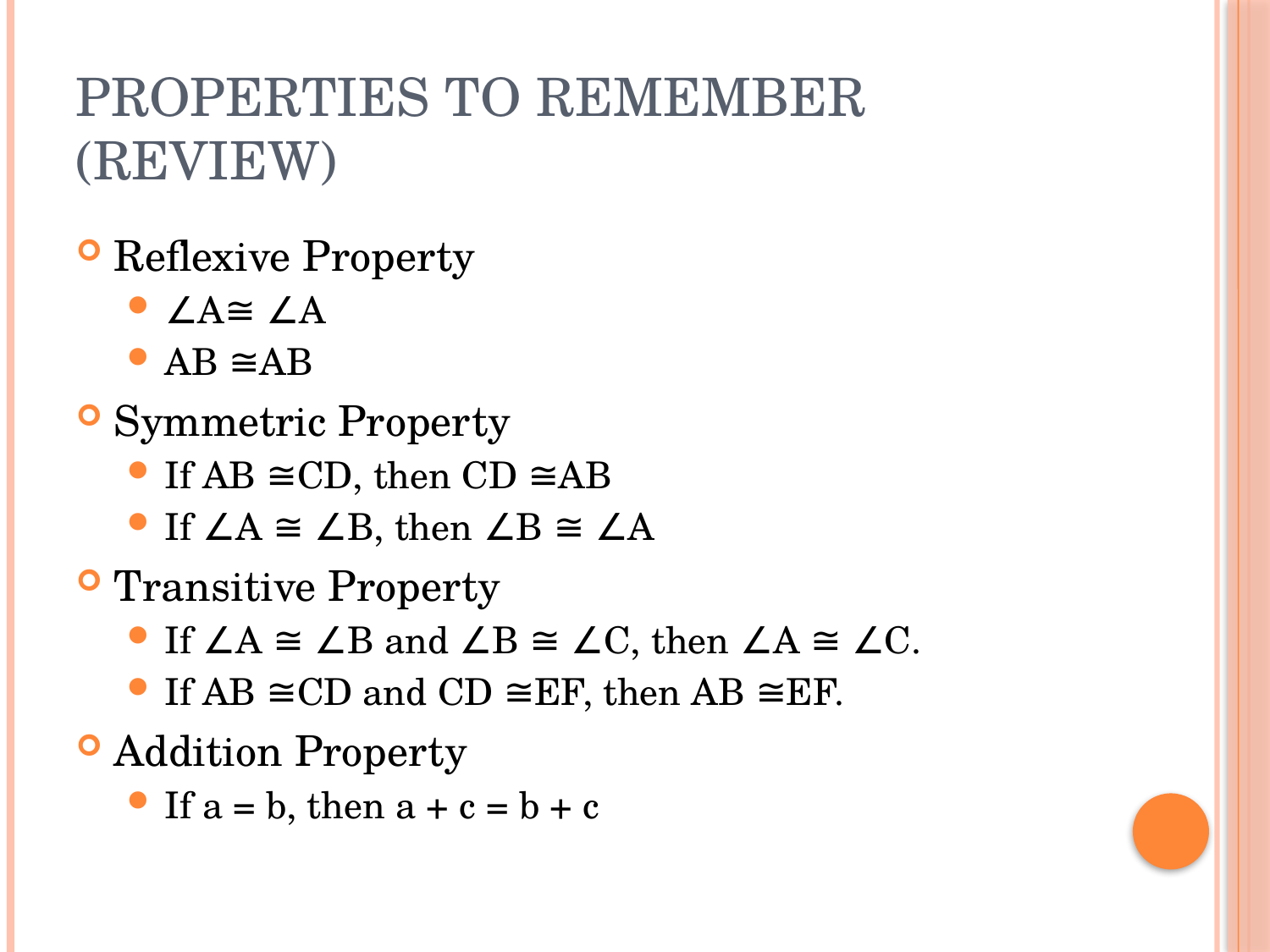

# Properties to remember (Review)
Reflexive Property
∠A≅ ∠A
AB ≅AB
Symmetric Property
If AB ≅CD, then CD ≅AB
If ∠A ≅ ∠B, then ∠B ≅ ∠A
Transitive Property
If ∠A ≅ ∠B and ∠B ≅ ∠C, then ∠A ≅ ∠C.
If AB ≅CD and CD ≅EF, then AB ≅EF.
Addition Property
If a = b, then a + c = b + c